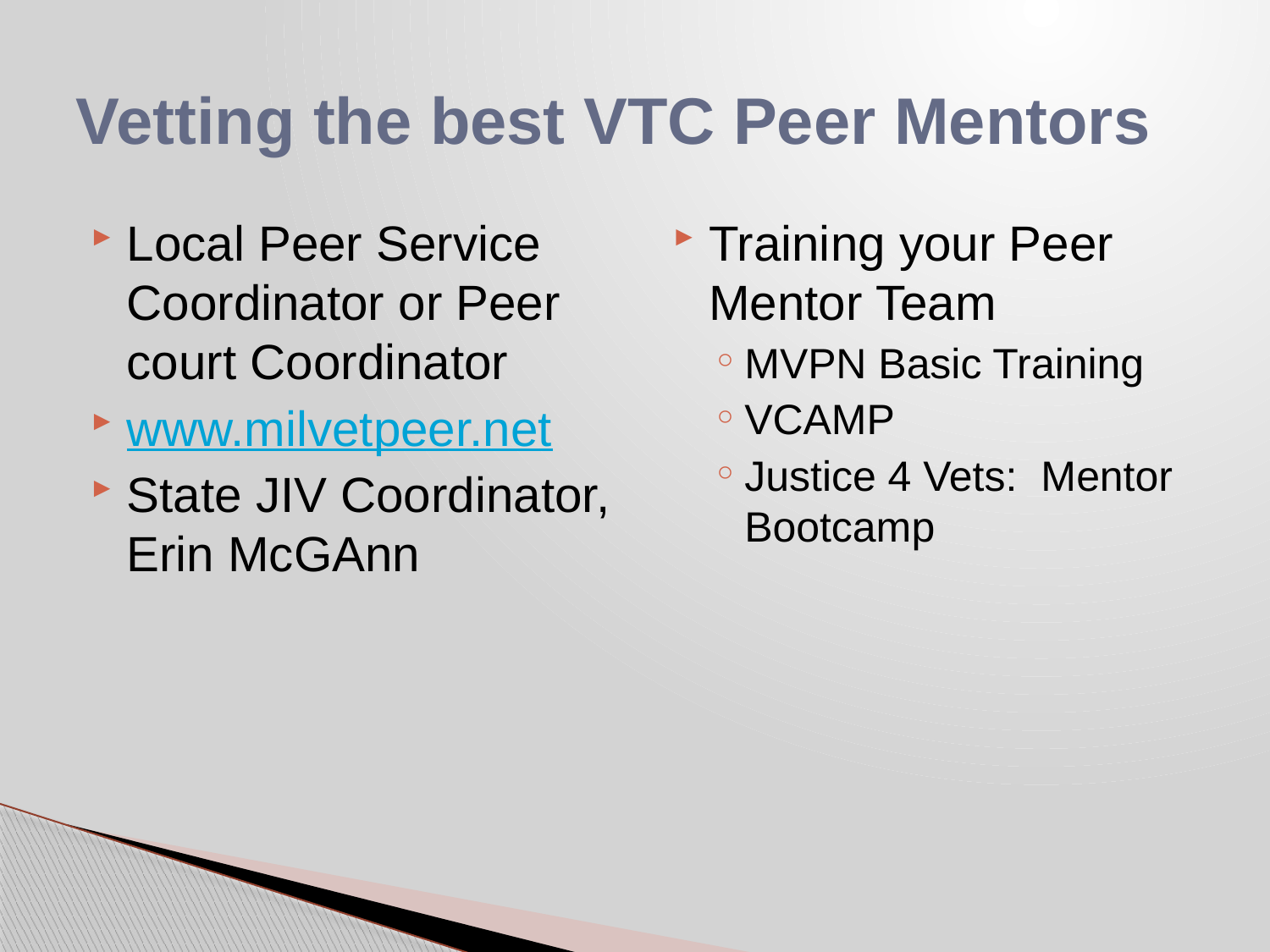

# Vetting the best VTC Peer Mentors
Local Peer Service Coordinator or Peer court Coordinator
www.milvetpeer.net
State JIV Coordinator, Erin McGAnn
Training your Peer Mentor Team
MVPN Basic Training
VCAMP
Justice 4 Vets:  Mentor Bootcamp